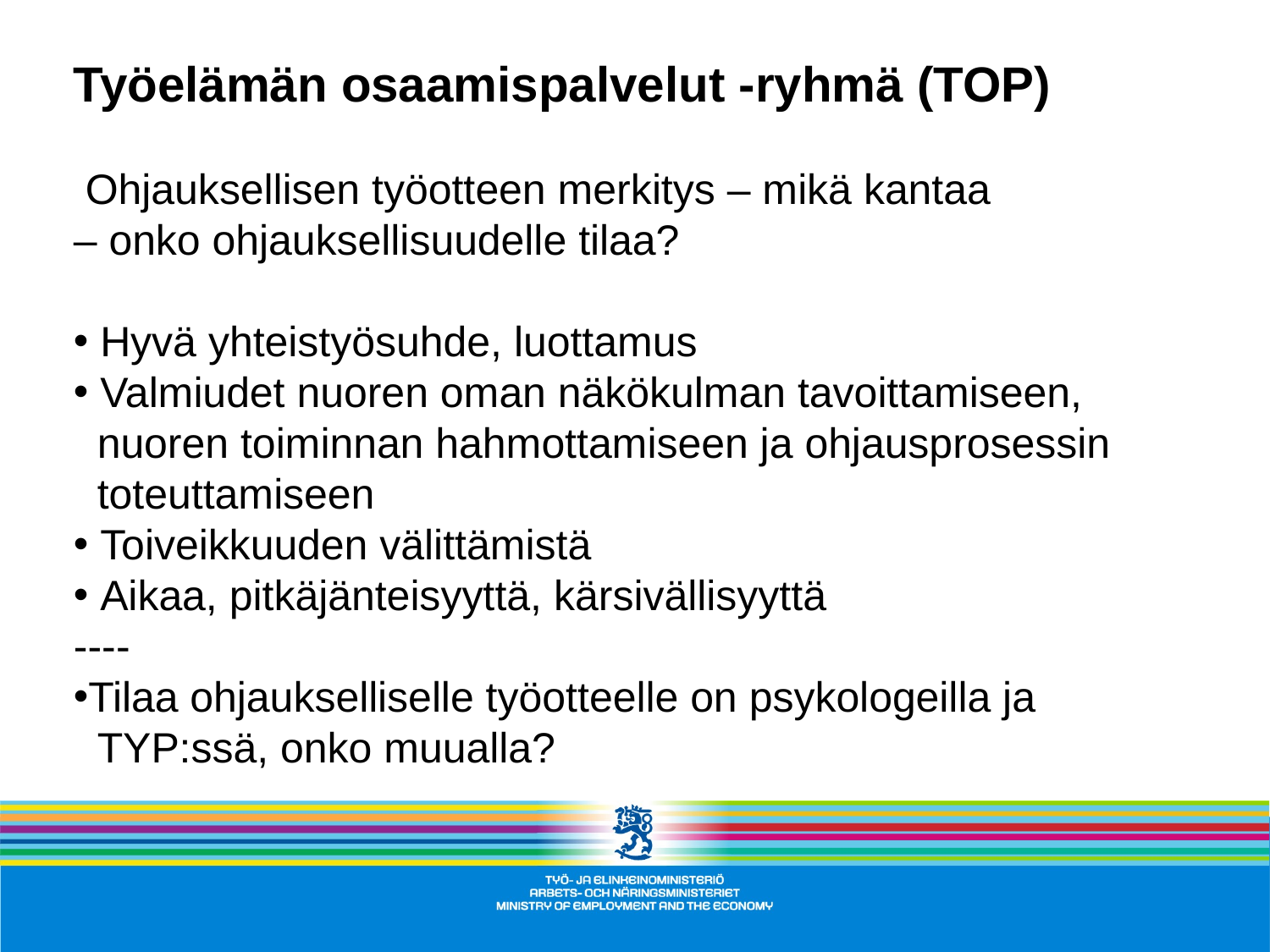

Työelämän osaamispalvelut -ryhmä (TOP)

 Ohjauksellisen työotteen merkitys – mikä kantaa
– onko ohjauksellisuudelle tilaa?

 Hyvä yhteistyösuhde, luottamus
 Valmiudet nuoren oman näkökulman tavoittamiseen,
  nuoren toiminnan hahmottamiseen ja ohjausprosessin
  toteuttamiseen
 Toiveikkuuden välittämistä
 Aikaa, pitkäjänteisyyttä, kärsivällisyyttä
----
Tilaa ohjaukselliselle työotteelle on psykologeilla ja
  TYP:ssä, onko muualla?